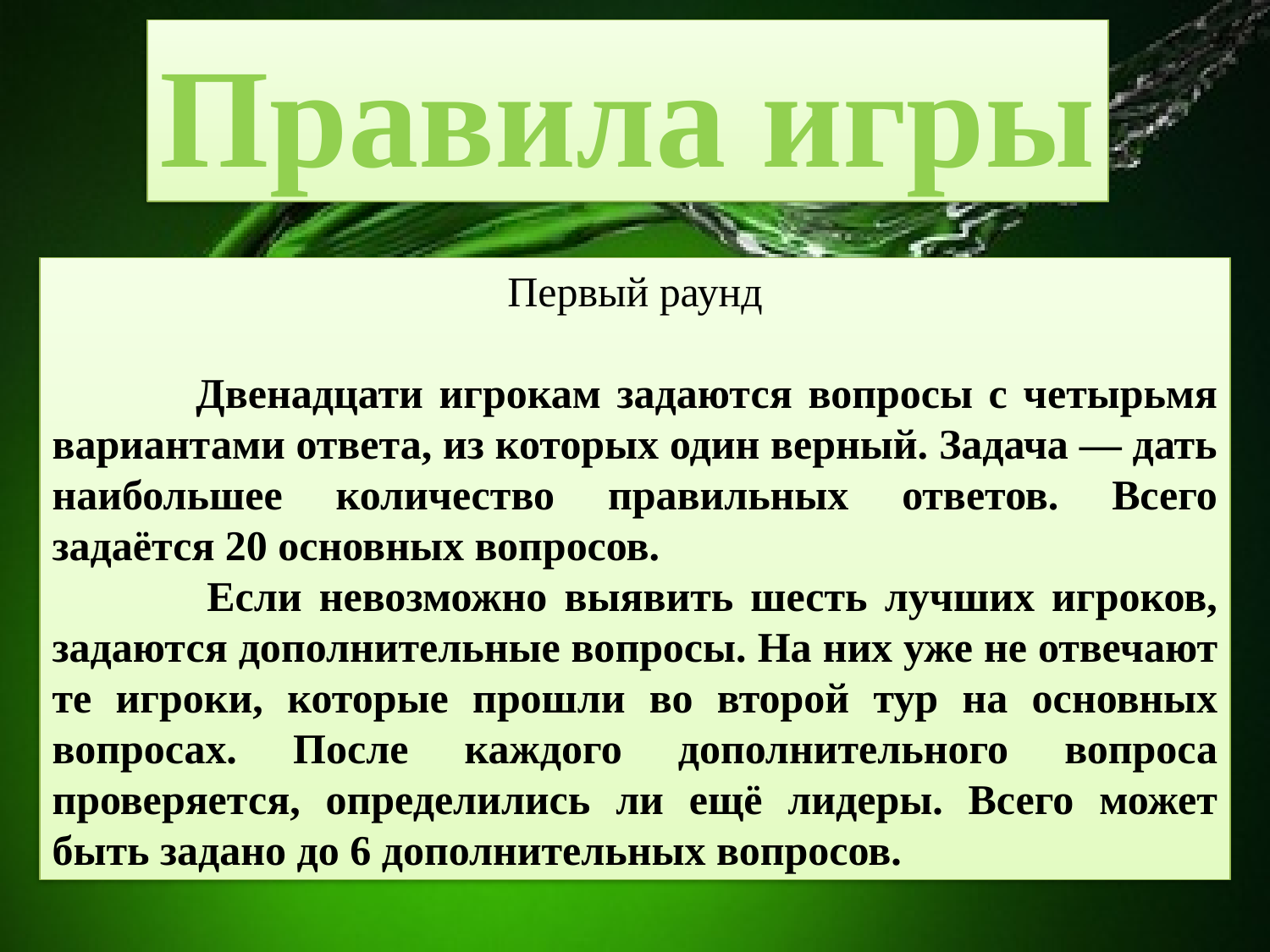

Правила игры
Первый раунд

         Двенадцати игрокам задаются вопросы с четырьмя вариантами ответа, из которых один верный. Задача — дать наибольшее количество правильных ответов. Всего задаётся 20 основных вопросов.
         Если невозможно выявить шесть лучших игроков, задаются дополнительные вопросы. На них уже не отвечают те игроки, которые прошли во второй тур на основных вопросах. После каждого дополнительного вопроса проверяется, определились ли ещё лидеры. Всего может быть задано до 6 дополнительных вопросов.